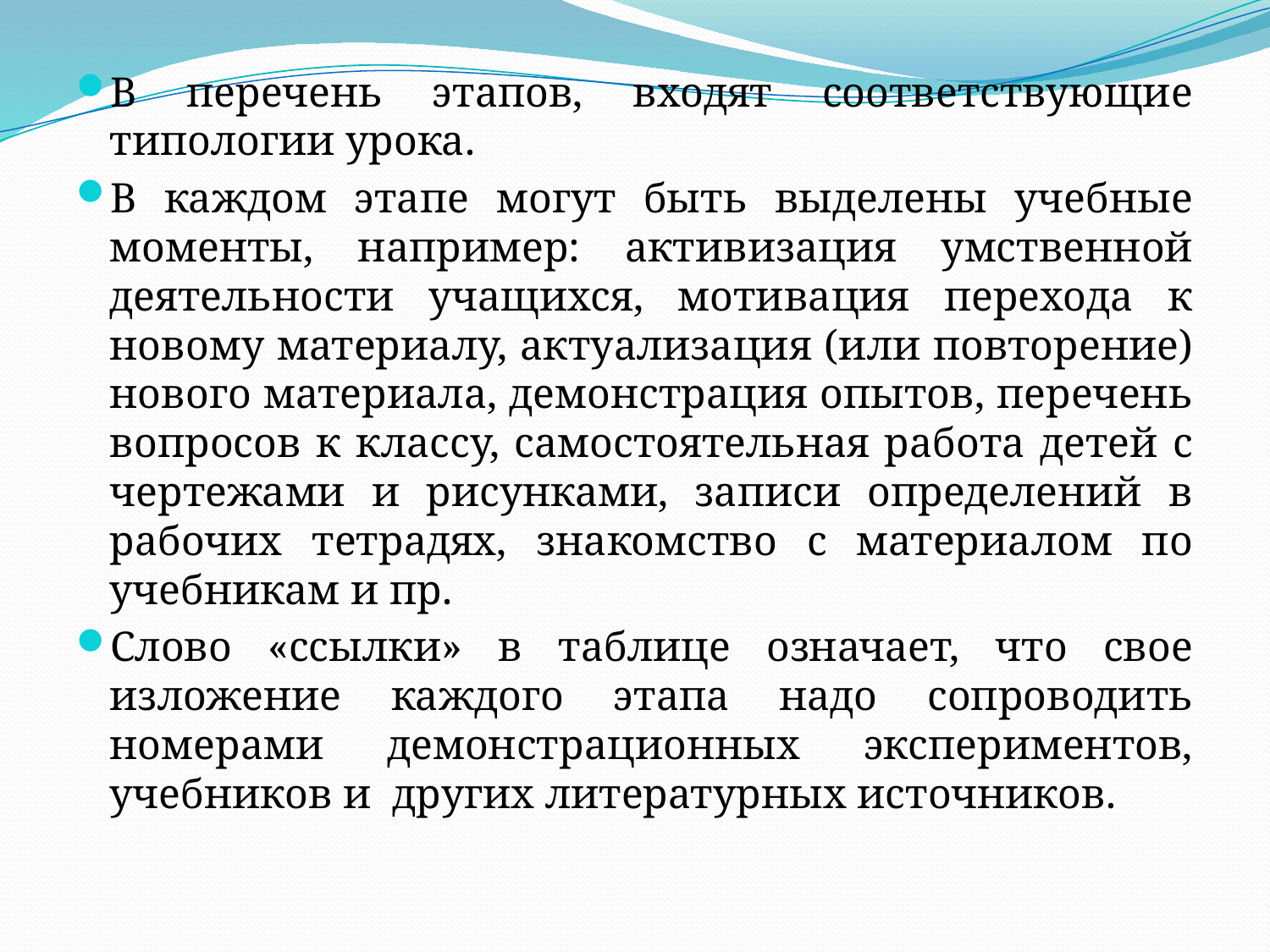

В перечень этапов, входят соответствующие типологии урока.
В каждом этапе могут быть выделены учебные моменты, например: активизация умственной деятельности учащихся, мотивация перехода к новому материалу, актуализация (или повторение) нового материала, демонстрация опытов, перечень вопросов к классу, самостоятельная работа детей с чертежами и рисунками, записи определений в рабочих тетрадях, знакомство с материалом по учебникам и пр.
Слово «ссылки» в таблице означает, что свое изложение каждого этапа надо сопроводить номерами демонстрационных экспериментов, учебников и  других литературных источников.